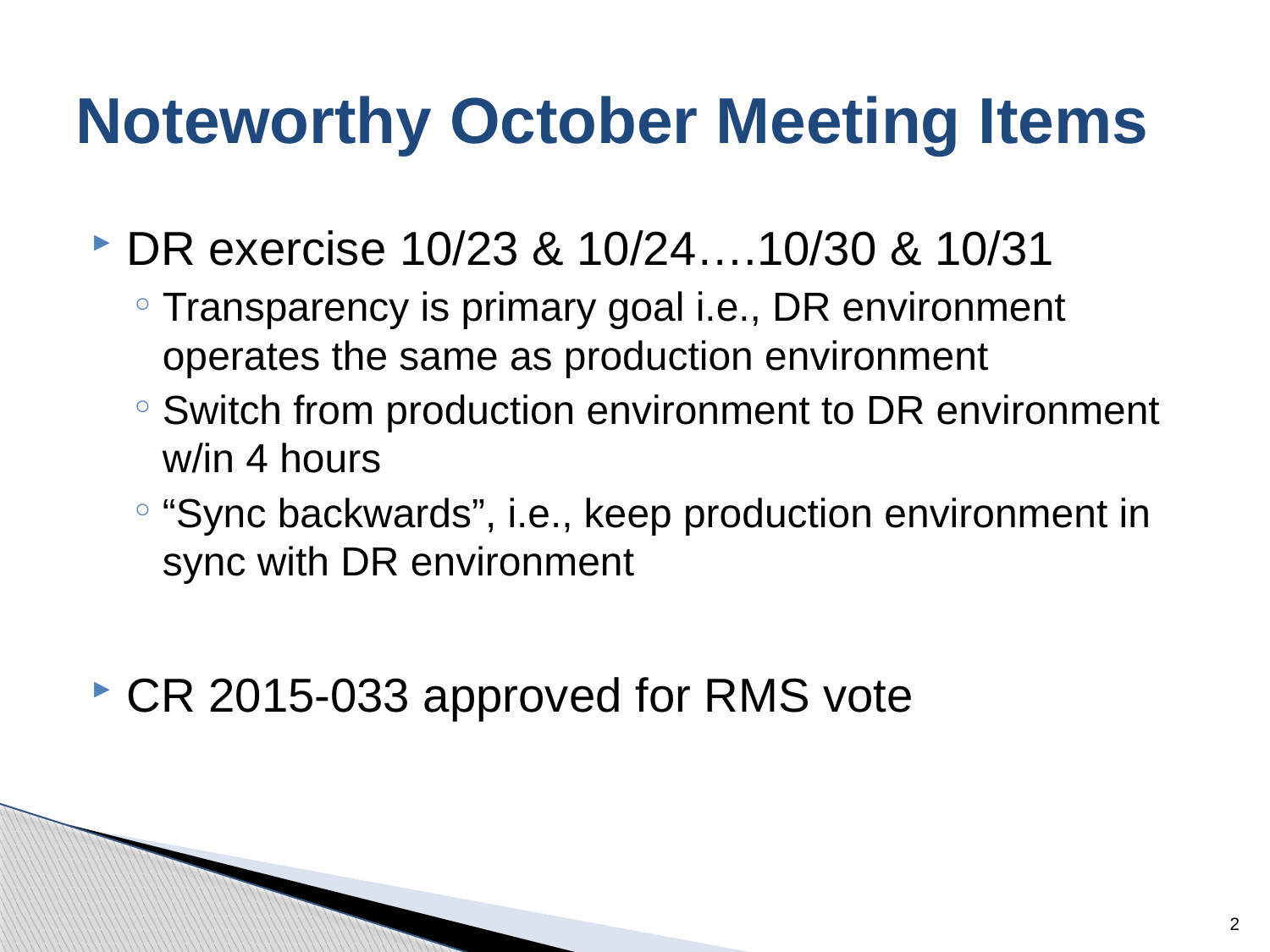

# Noteworthy October Meeting Items
DR exercise 10/23 & 10/24….10/30 & 10/31
Transparency is primary goal i.e., DR environment operates the same as production environment
Switch from production environment to DR environment w/in 4 hours
“Sync backwards”, i.e., keep production environment in sync with DR environment

CR 2015-033 approved for RMS vote

2